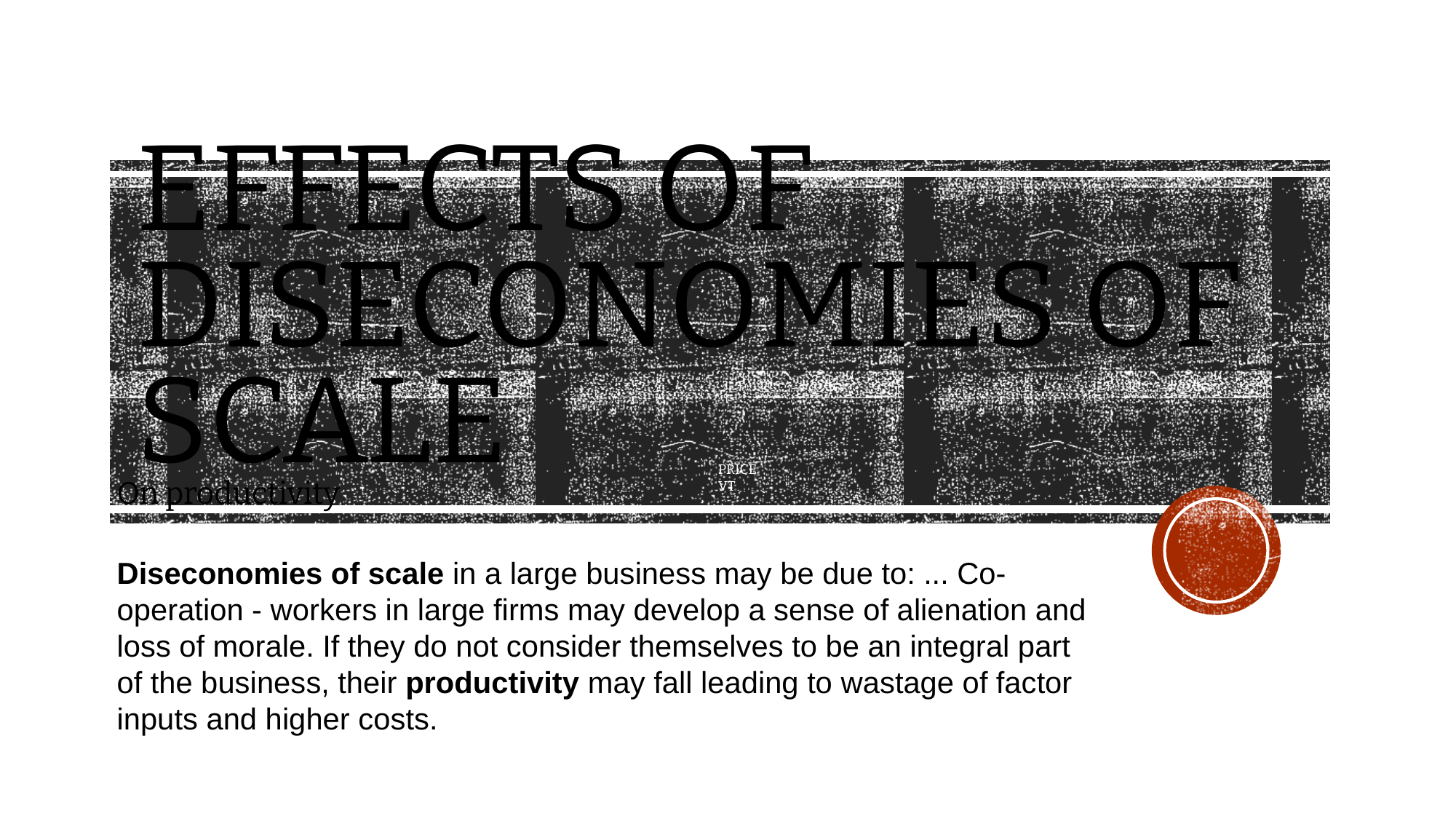

# Effects of diseconomies of scale
PRICE
VT
On productivity
Diseconomies of scale in a large business may be due to: ... Co-operation - workers in large firms may develop a sense of alienation and loss of morale. If they do not consider themselves to be an integral part of the business, their productivity may fall leading to wastage of factor inputs and higher costs.
Quantity
K. Shells